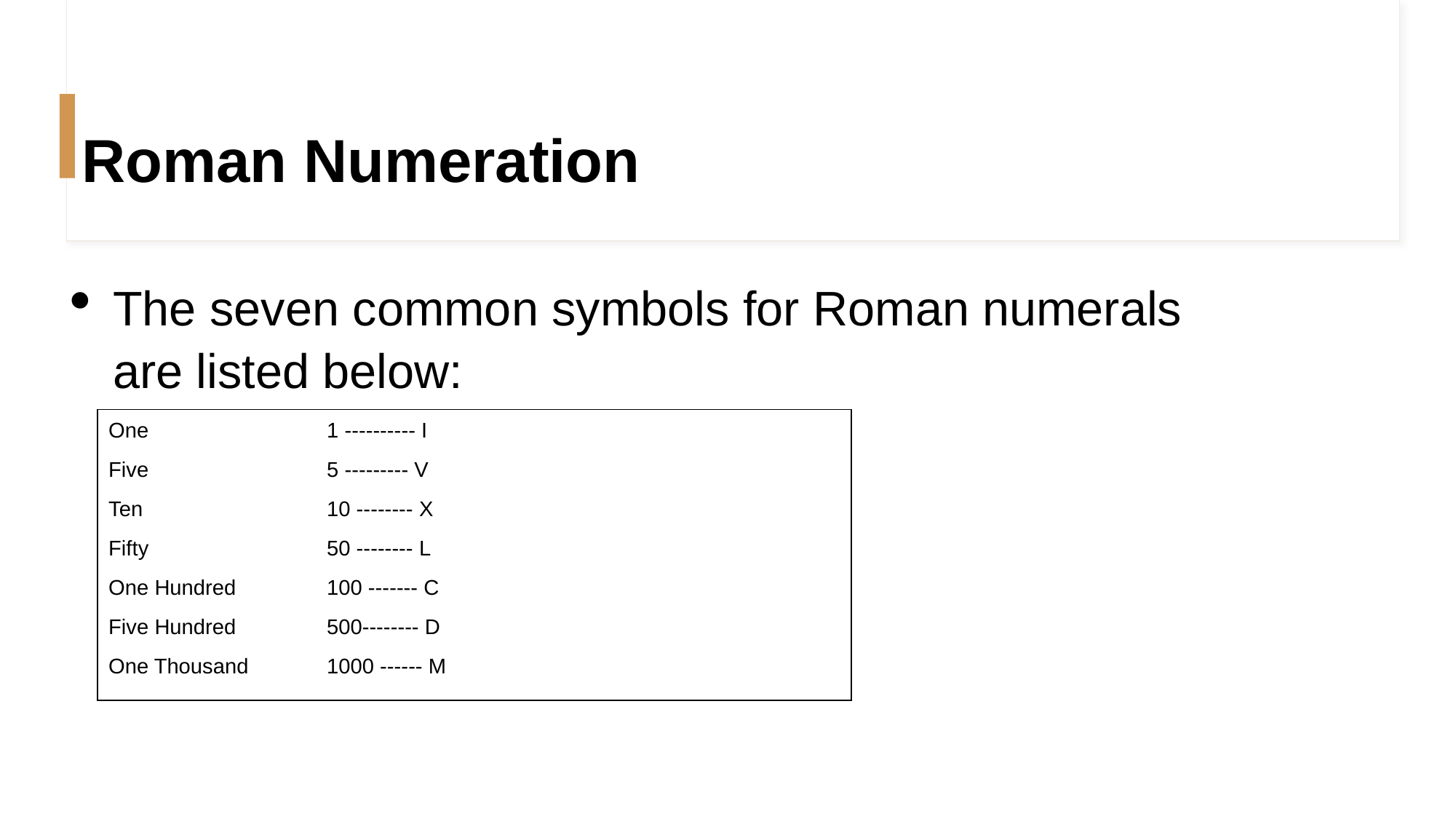

# Roman Numeration
The seven common symbols for Roman numerals are listed below:

One		1 ---------- I
Five		5 --------- V
Ten		10 -------- X
Fifty		50 -------- L
One Hundred	100 ------- C
Five Hundred	500-------- D
One Thousand	1000 ------ M